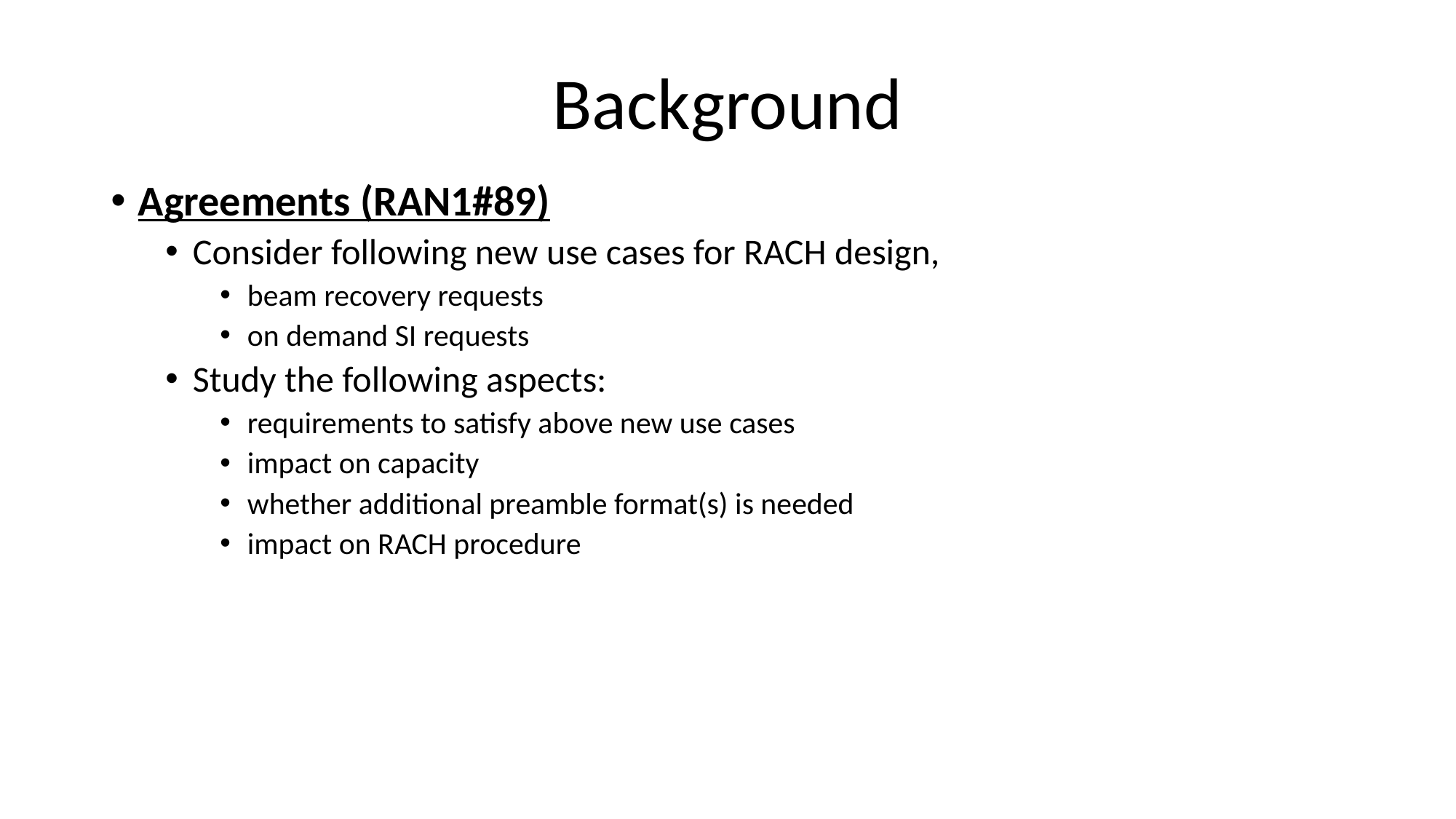

# Background
Agreements (RAN1#89)
Consider following new use cases for RACH design,
beam recovery requests
on demand SI requests
Study the following aspects:
requirements to satisfy above new use cases
impact on capacity
whether additional preamble format(s) is needed
impact on RACH procedure